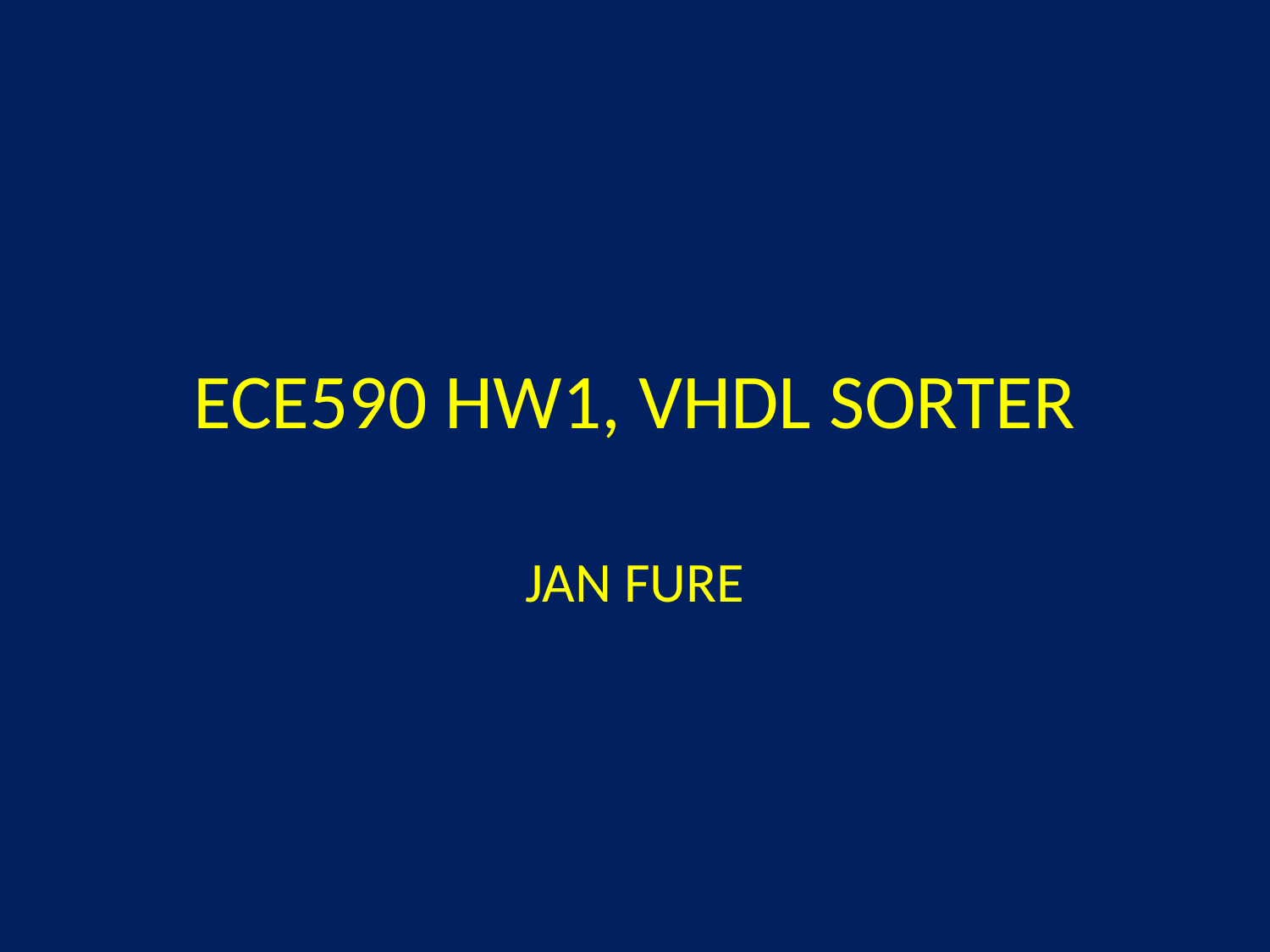

# ECE590 HW1, VHDL SORTER
JAN FURE